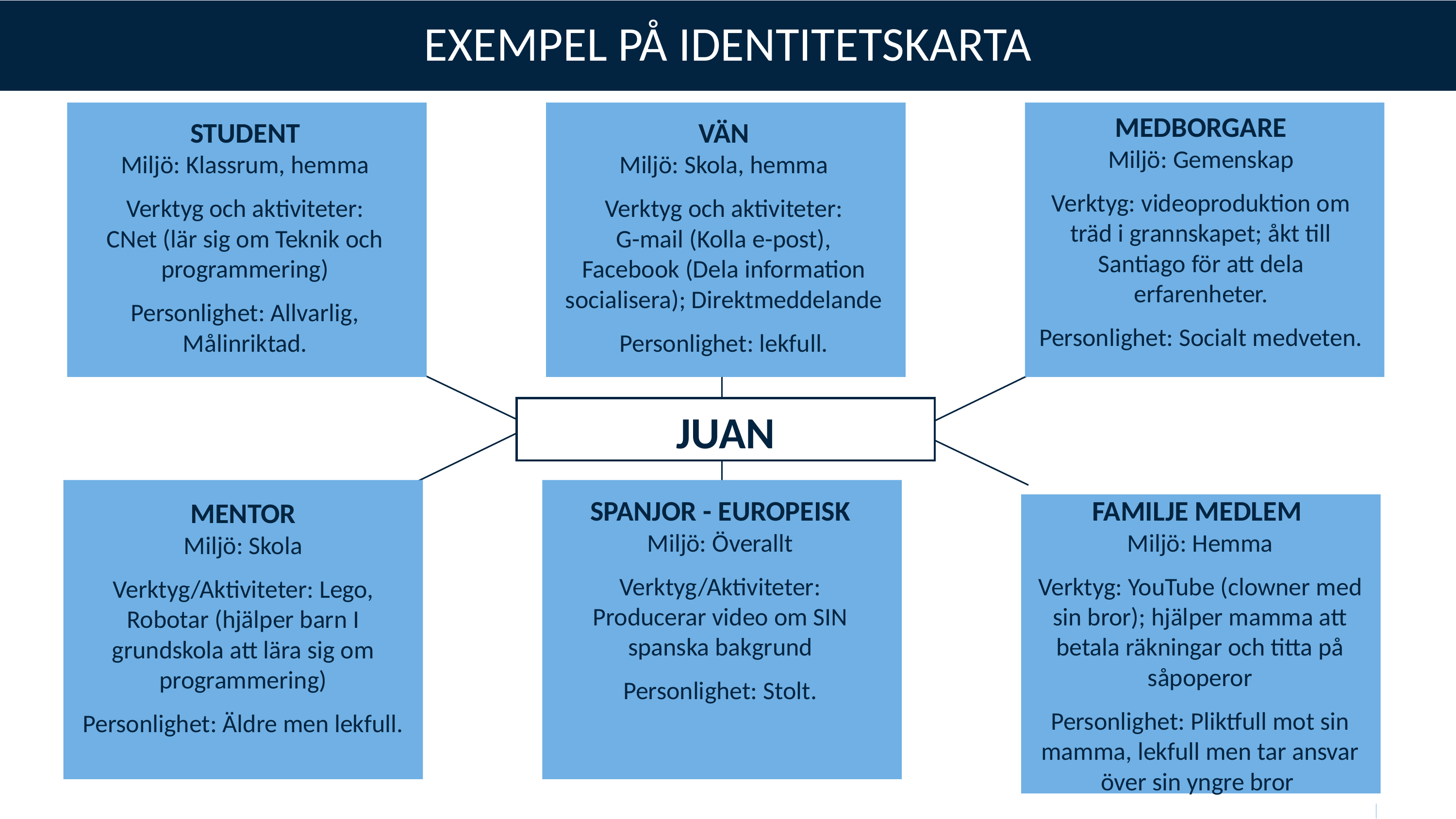

EXEMPEL PÅ IDENTITETSKARTA

MEDBORGARE
Miljö: Gemenskap

Verktyg: videoproduktion om träd i grannskapet; åkt till
Santiago för att dela erfarenheter.

Personlighet: Socialt medveten.
STUDENT
Miljö: Klassrum, hemma

Verktyg och aktiviteter:
CNet (lär sig om Teknik och programmering)

Personlighet: Allvarlig,
Målinriktad.
VÄN
Miljö: Skola, hemma

Verktyg och aktiviteter:
G-mail (Kolla e-post),
Facebook (Dela information socialisera); Direktmeddelande

Personlighet: lekfull.

JUAN

SPANJOR - EUROPEISK
Miljö: Överallt

Verktyg/Aktiviteter: Producerar video om SIN spanska bakgrund

Personlighet: Stolt.
FAMILJE MEDLEM
Miljö: Hemma

Verktyg: YouTube (clowner med sin bror); hjälper mamma att betala räkningar och titta på såpoperor

Personlighet: Pliktfull mot sin mamma, lekfull men tar ansvar över sin yngre bror
MENTOR
Miljö: Skola

Verktyg/Aktiviteter: Lego, Robotar (hjälper barn I grundskola att lära sig om programmering)

Personlighet: Äldre men lekfull.